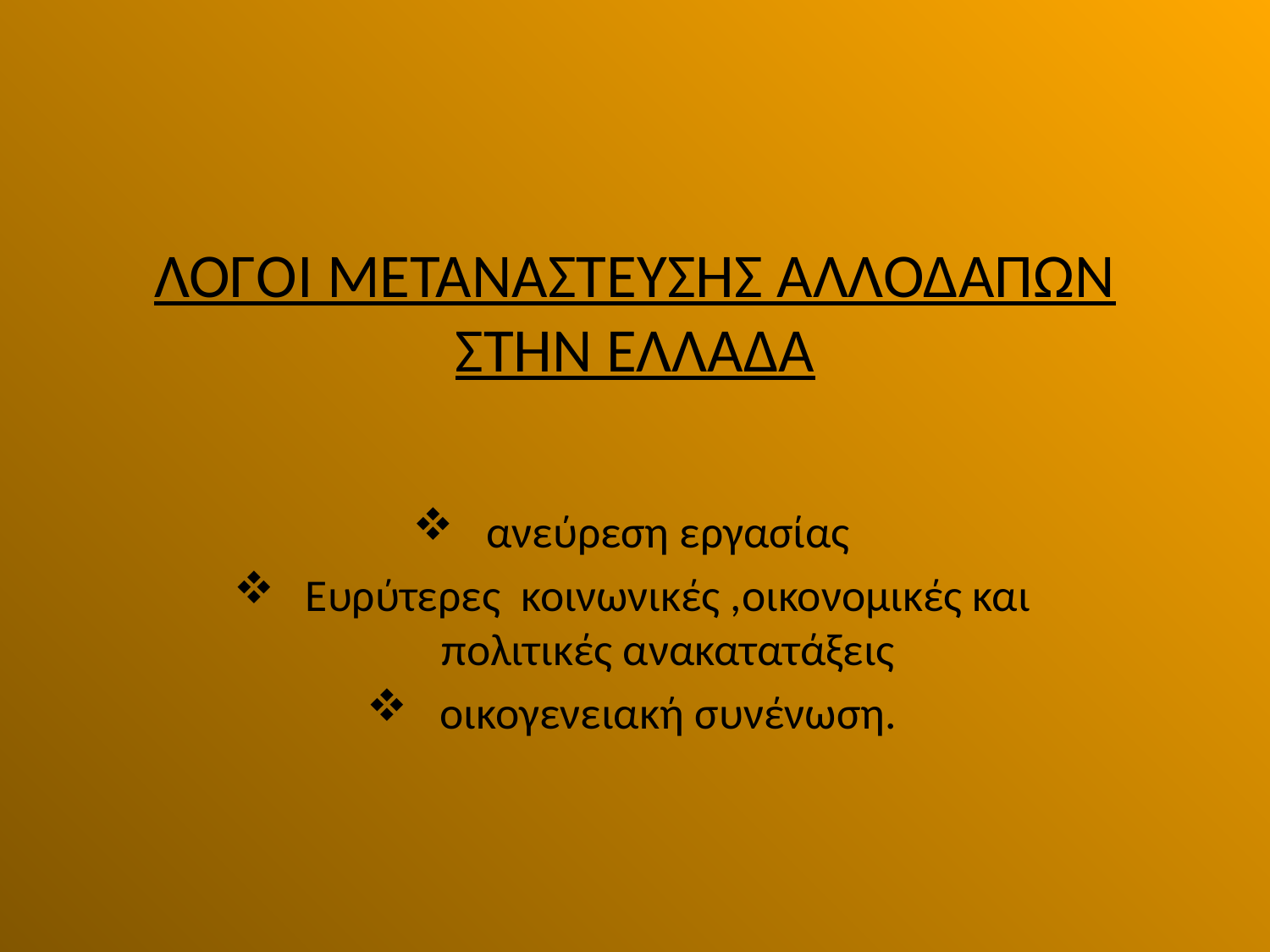

# ΛΟΓΟΙ ΜΕΤΑΝΑΣΤΕΥΣΗΣ ΑΛΛΟΔΑΠΩΝ ΣΤΗΝ ΕΛΛΑΔΑ
ανεύρεση εργασίας
Ευρύτερες  κοινωνικές ,οικονομικές και πολιτικές ανακατατάξεις
οικογενειακή συνένωση.